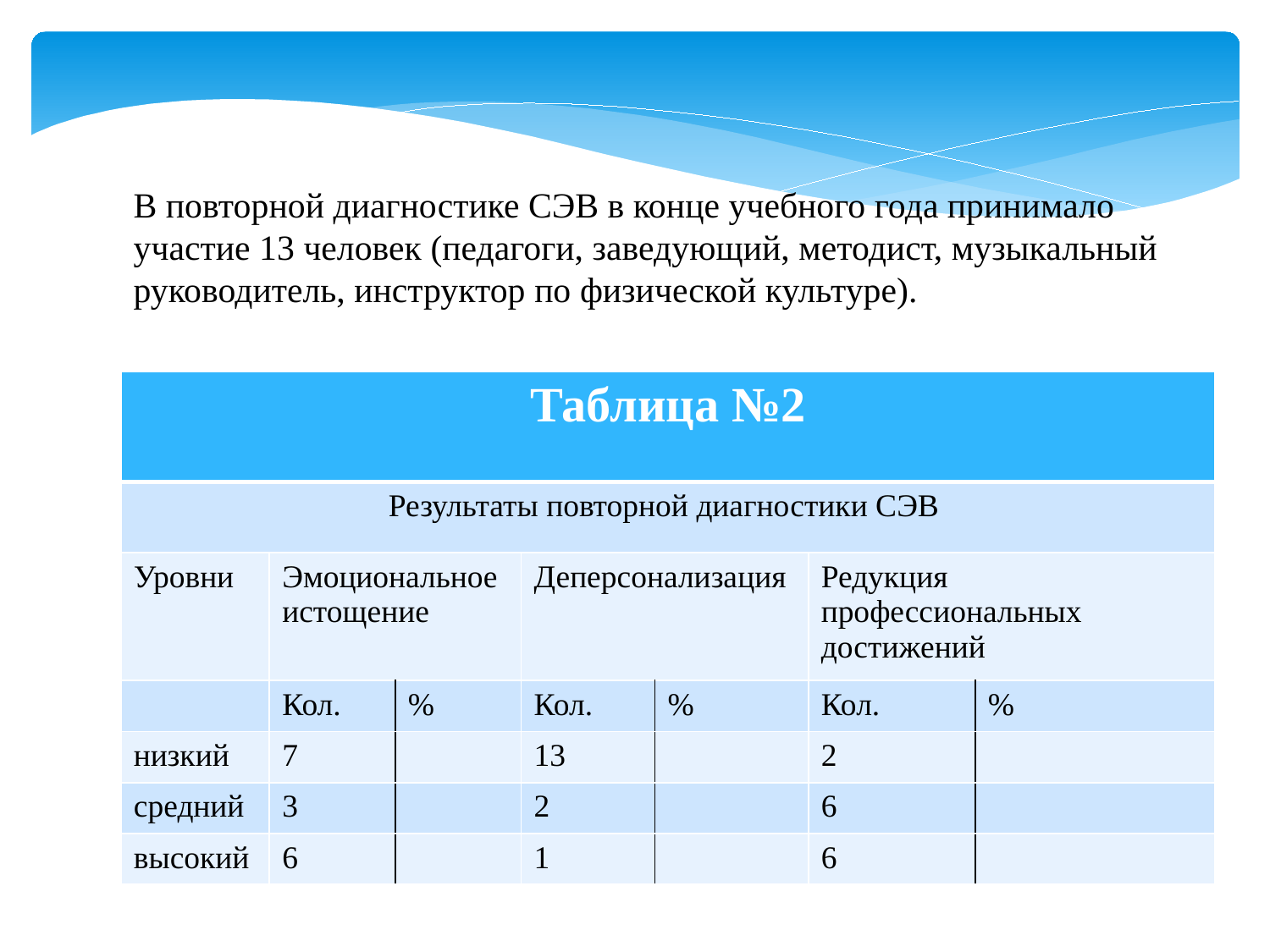

В повторной диагностике СЭВ в конце учебного года принимало участие 13 человек (педагоги, заведующий, методист, музыкальный руководитель, инструктор по физической культуре).
| Таблица №2 |  |  |  |  |  |  |
| --- | --- | --- | --- | --- | --- | --- |
| Результаты повторной диагностики СЭВ |  |  |  |  |  |  |
| Уровни | Эмоциональное истощение |  | Деперсонализация |  | Редукция профессиональных достижений |  |
|  | Кол. | % | Кол. | % | Кол. | % |
| низкий | 7 |  | 13 |  | 2 |  |
| средний | 3 |  | 2 |  | 6 |  |
| высокий | 6 |  | 1 |  | 6 |  |